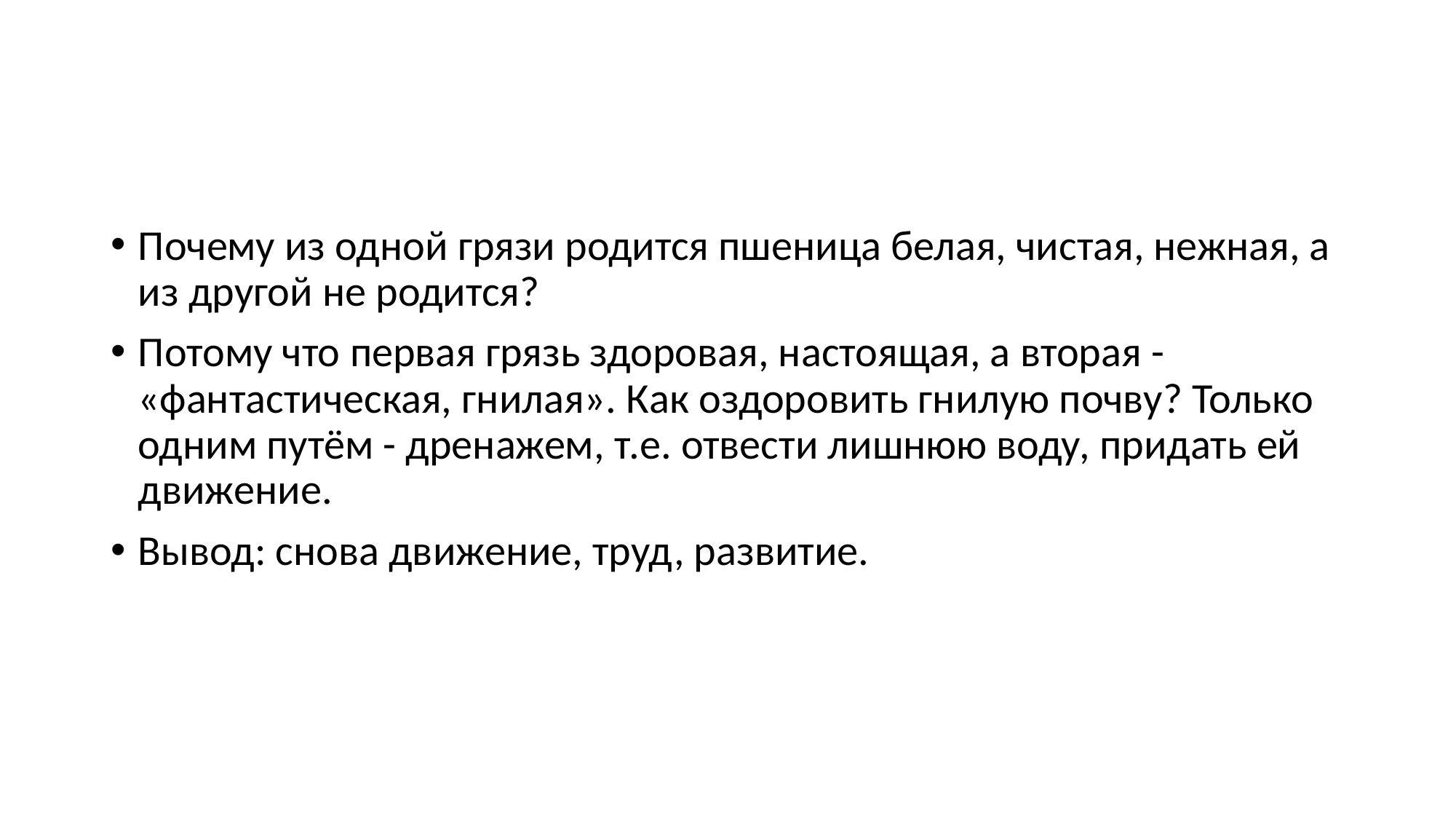

#
Почему из одной грязи родится пшеница белая, чистая, нежная, а из другой не родится?
Потому что первая грязь здоровая, настоящая, а вторая - «фантастическая, гнилая». Как оздоровить гнилую почву? Только одним путём - дренажем, т.е. отвести лишнюю воду, придать ей движение.
Вывод: снова движение, труд, развитие.